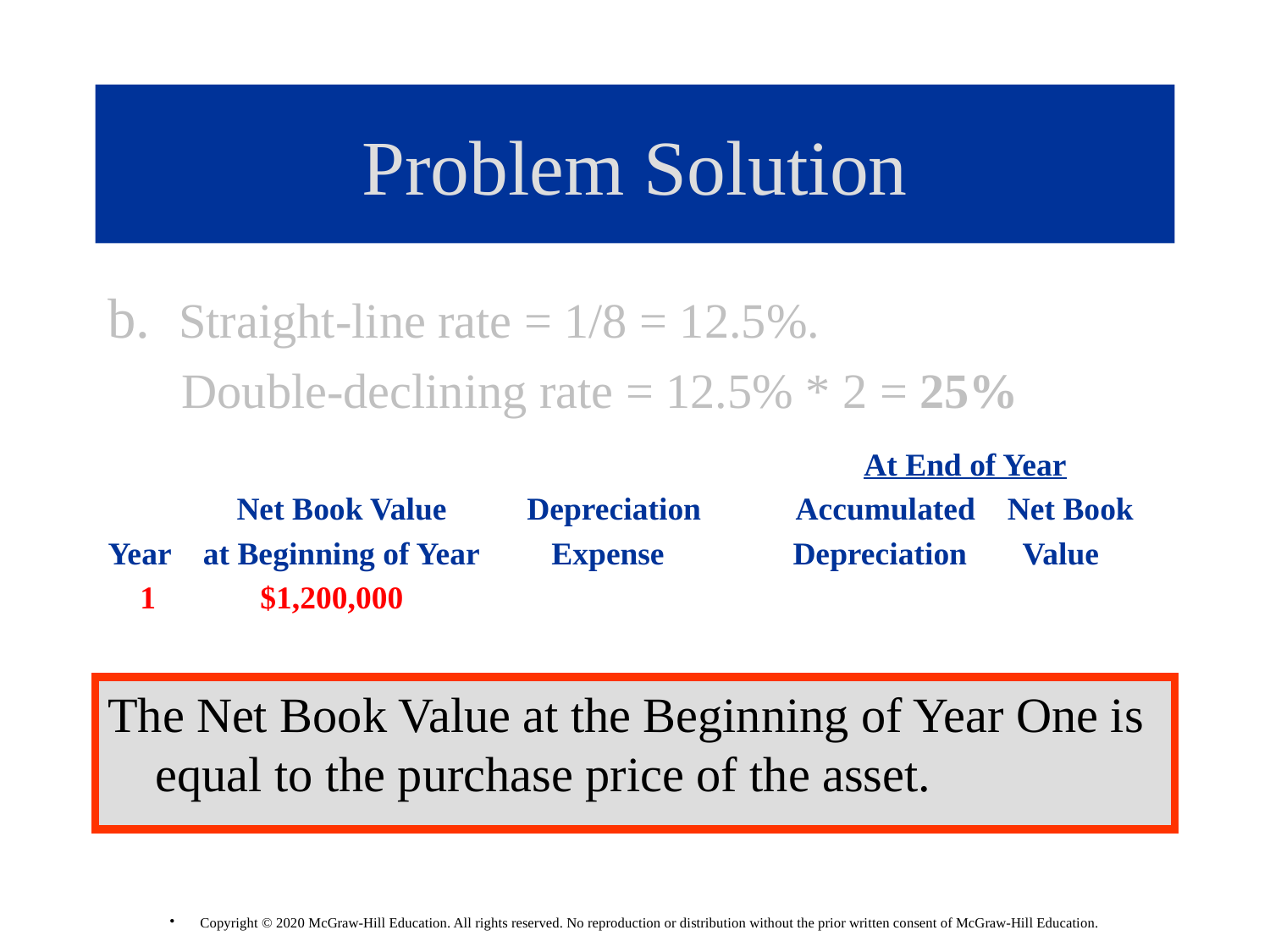

# Problem Solution
b.  Straight-line rate = 1/8 = 12.5%.
      Double-declining rate = 12.5% * 2 = 25%

                                                                                              At End of Year
                Net Book Value          Depreciation            Accumulated    Net Book
Year    at Beginning of Year         Expense                Depreciation       Value
    1             $1,200,000

The Net Book Value at the Beginning of Year One is equal to the purchase price of the asset.